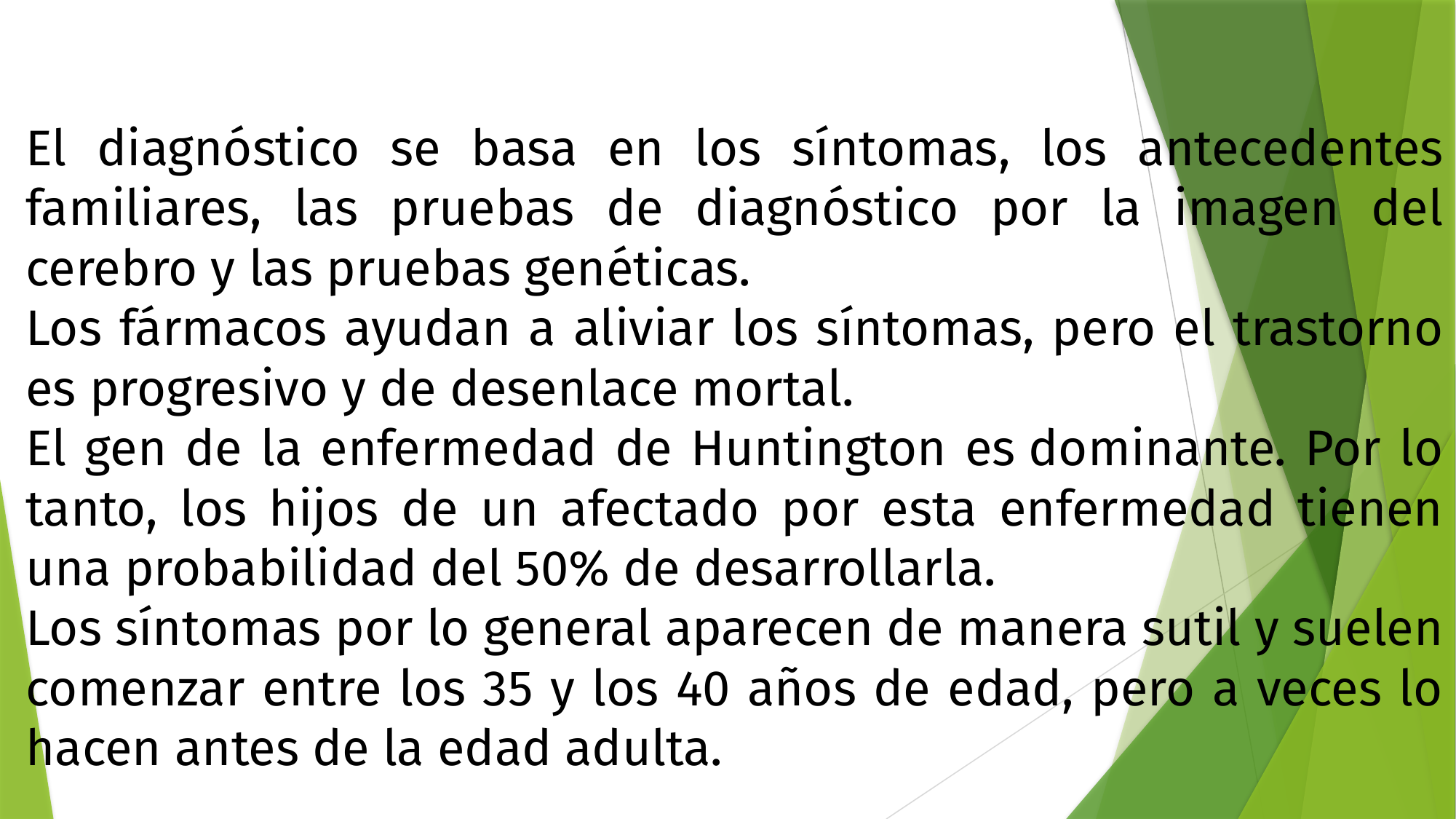

El diagnóstico se basa en los síntomas, los antecedentes familiares, las pruebas de diagnóstico por la imagen del cerebro y las pruebas genéticas.
Los fármacos ayudan a aliviar los síntomas, pero el trastorno es progresivo y de desenlace mortal.
El gen de la enfermedad de Huntington es dominante. Por lo tanto, los hijos de un afectado por esta enfermedad tienen una probabilidad del 50% de desarrollarla.
Los síntomas por lo general aparecen de manera sutil y suelen comenzar entre los 35 y los 40 años de edad, pero a veces lo hacen antes de la edad adulta.